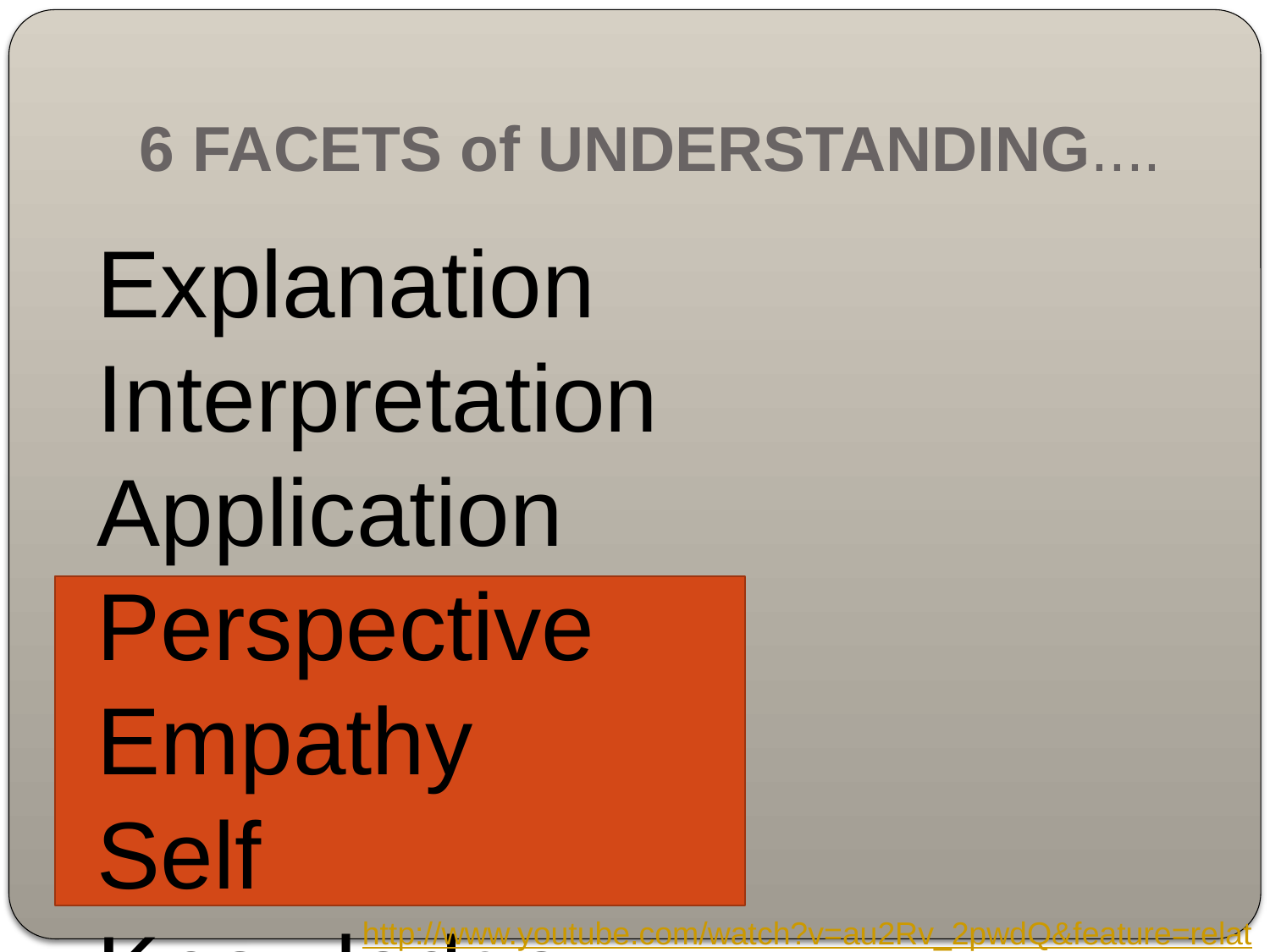

# 6 FACETS of UNDERSTANDING....
Explanation
Interpretation
Application
Perspective
Empathy
Self Knowledge

http://www.youtube.com/watch?v=au2Rv_2pwdQ&feature=related